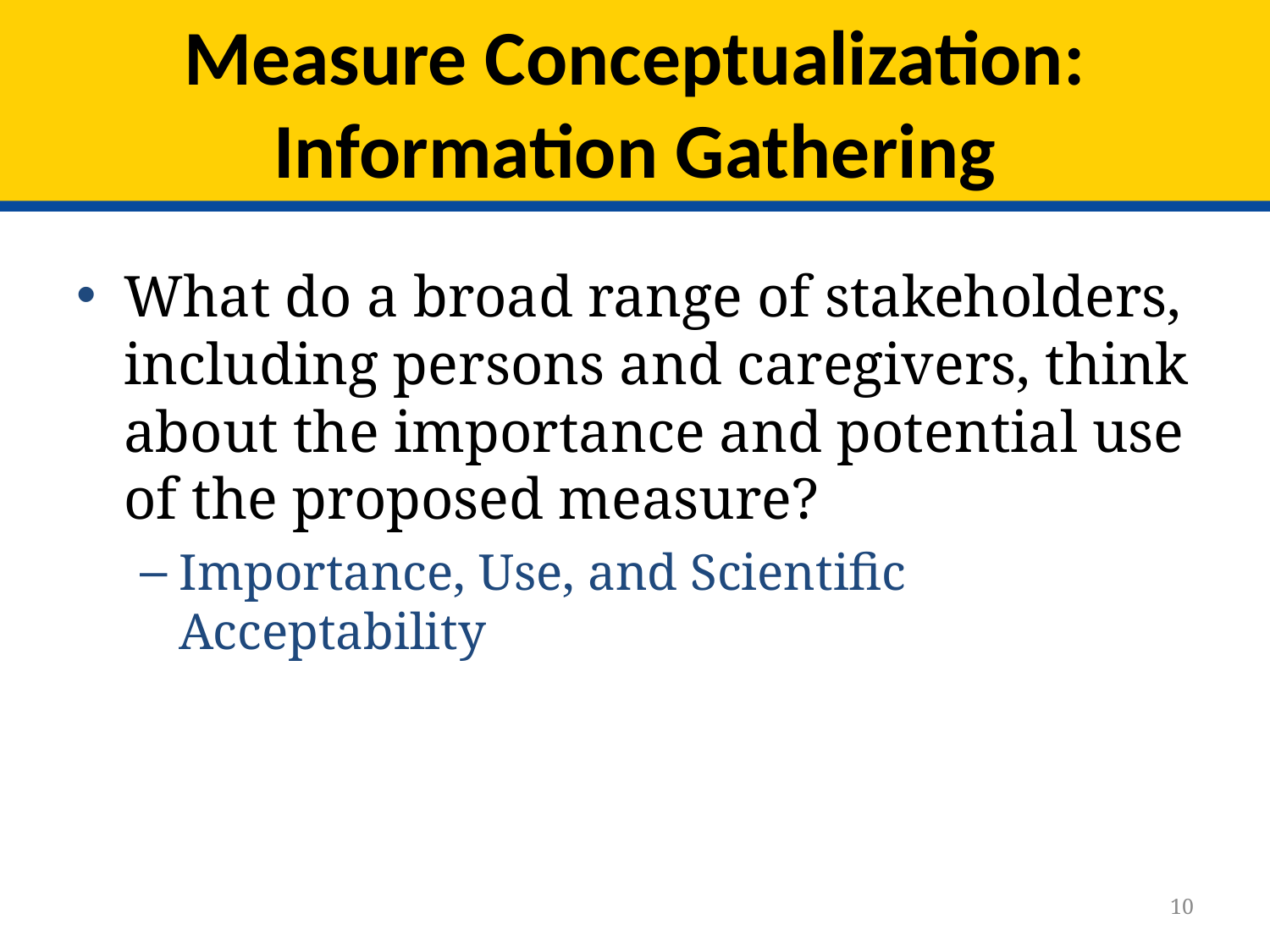

# Measure Conceptualization: Information Gathering
What do a broad range of stakeholders, including persons and caregivers, think about the importance and potential use of the proposed measure?
Importance, Use, and Scientific Acceptability
10